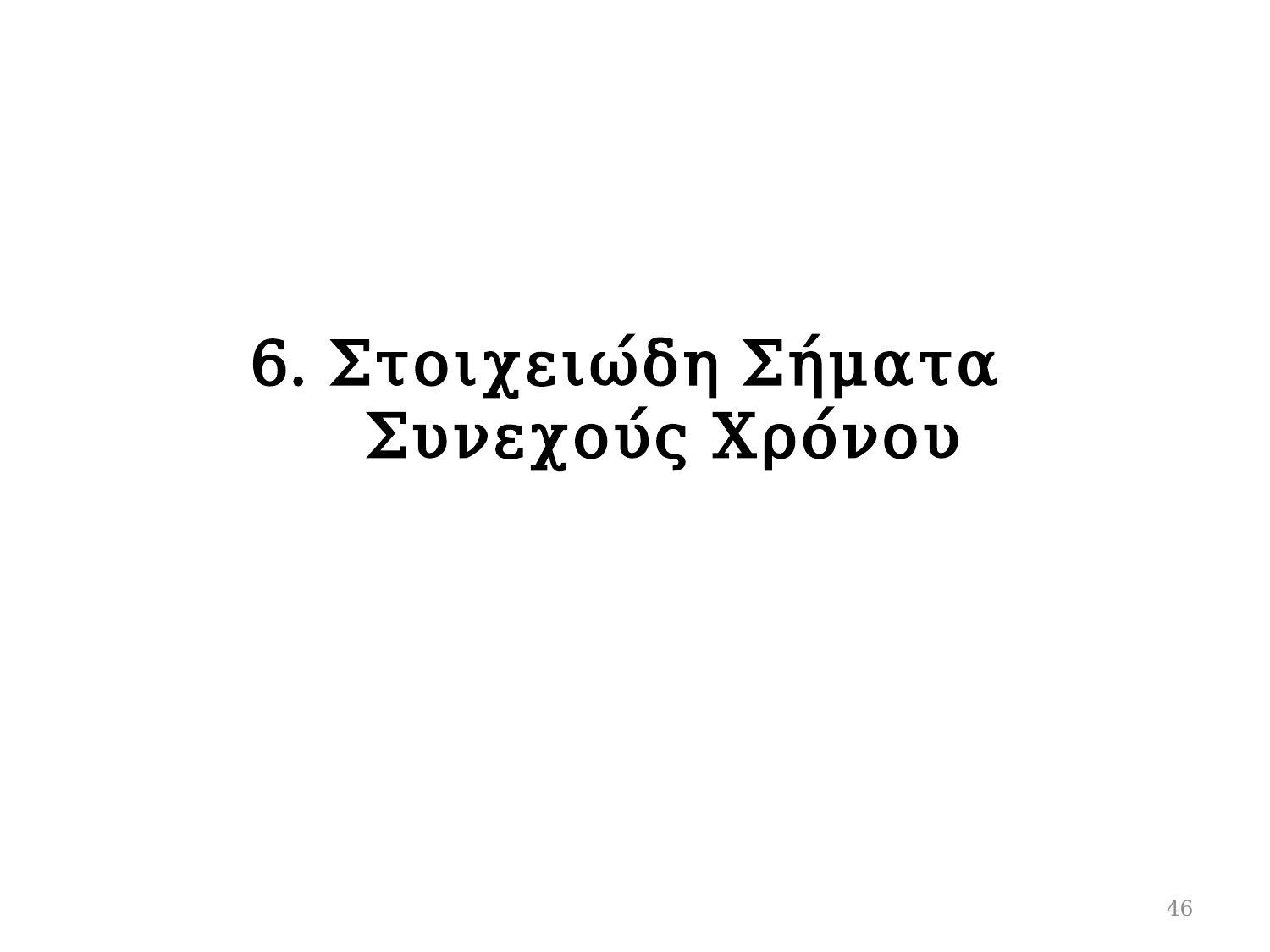

# 6. Στοιχειώδη Σήματα Συνεχούς Χρόνου
46